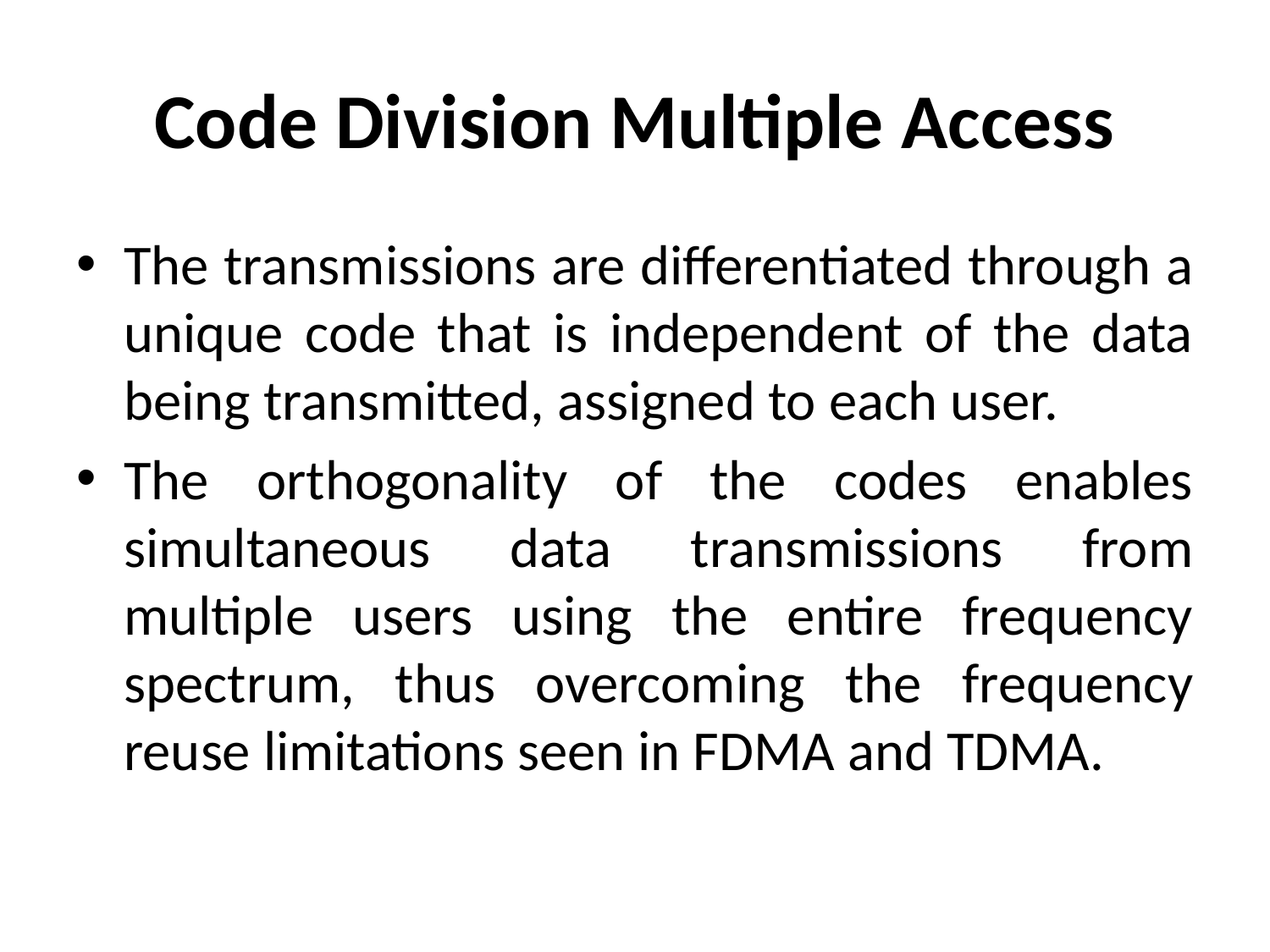

# Code Division Multiple Access
The transmissions are differentiated through a unique code that is independent of the data being transmitted, assigned to each user.
The orthogonality of the codes enables simultaneous data transmissions from multiple users using the entire frequency spectrum, thus overcoming the frequency reuse limitations seen in FDMA and TDMA.